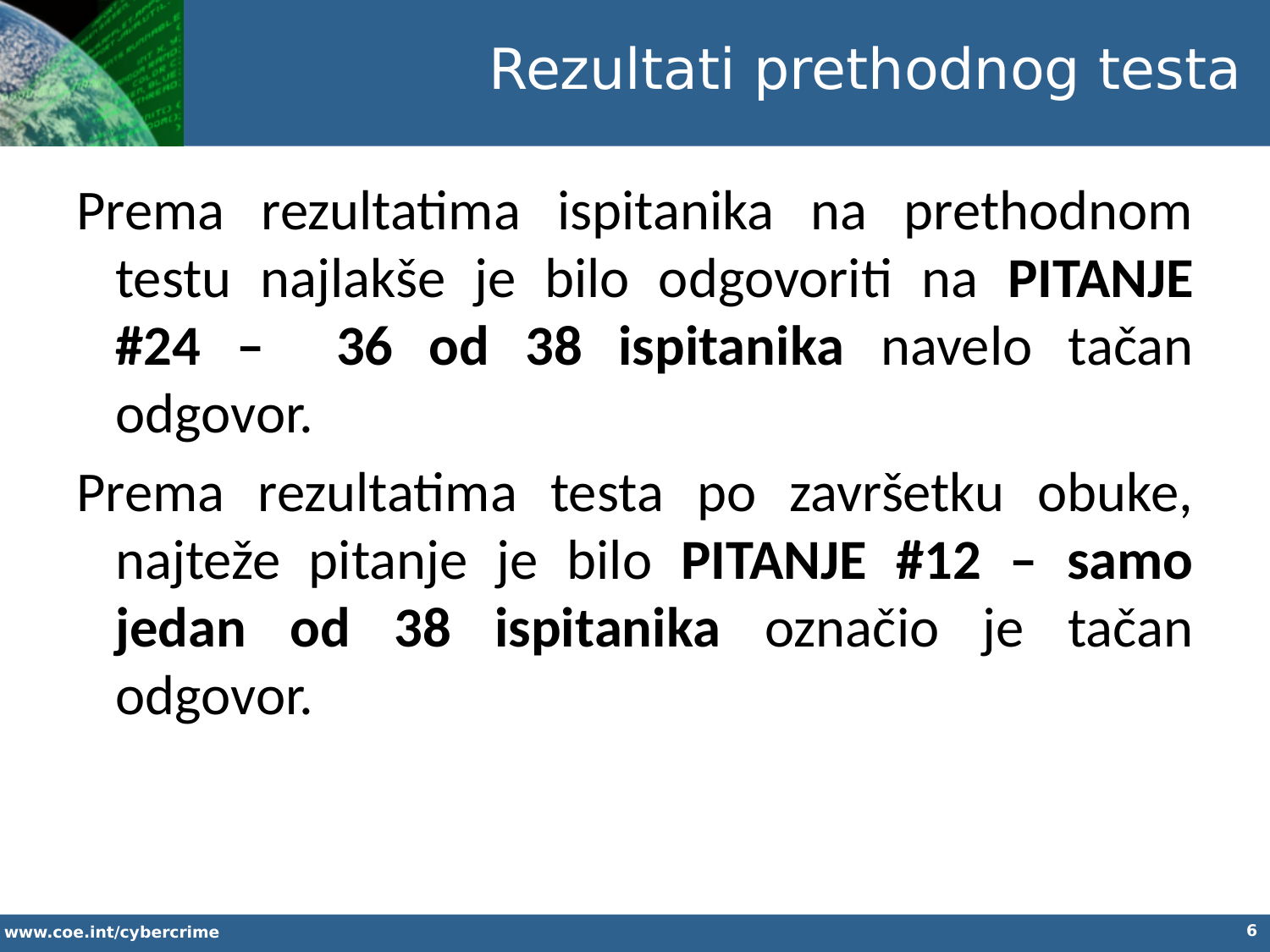

Rezultati prethodnog testa
Prema rezultatima ispitanika na prethodnom testu najlakše je bilo odgovoriti na PITANJE #24 –  36 od 38 ispitanika navelo tačan odgovor.
Prema rezultatima testa po završetku obuke, najteže pitanje je bilo PITANJE #12 – samo jedan od 38 ispitanika označio je tačan odgovor.